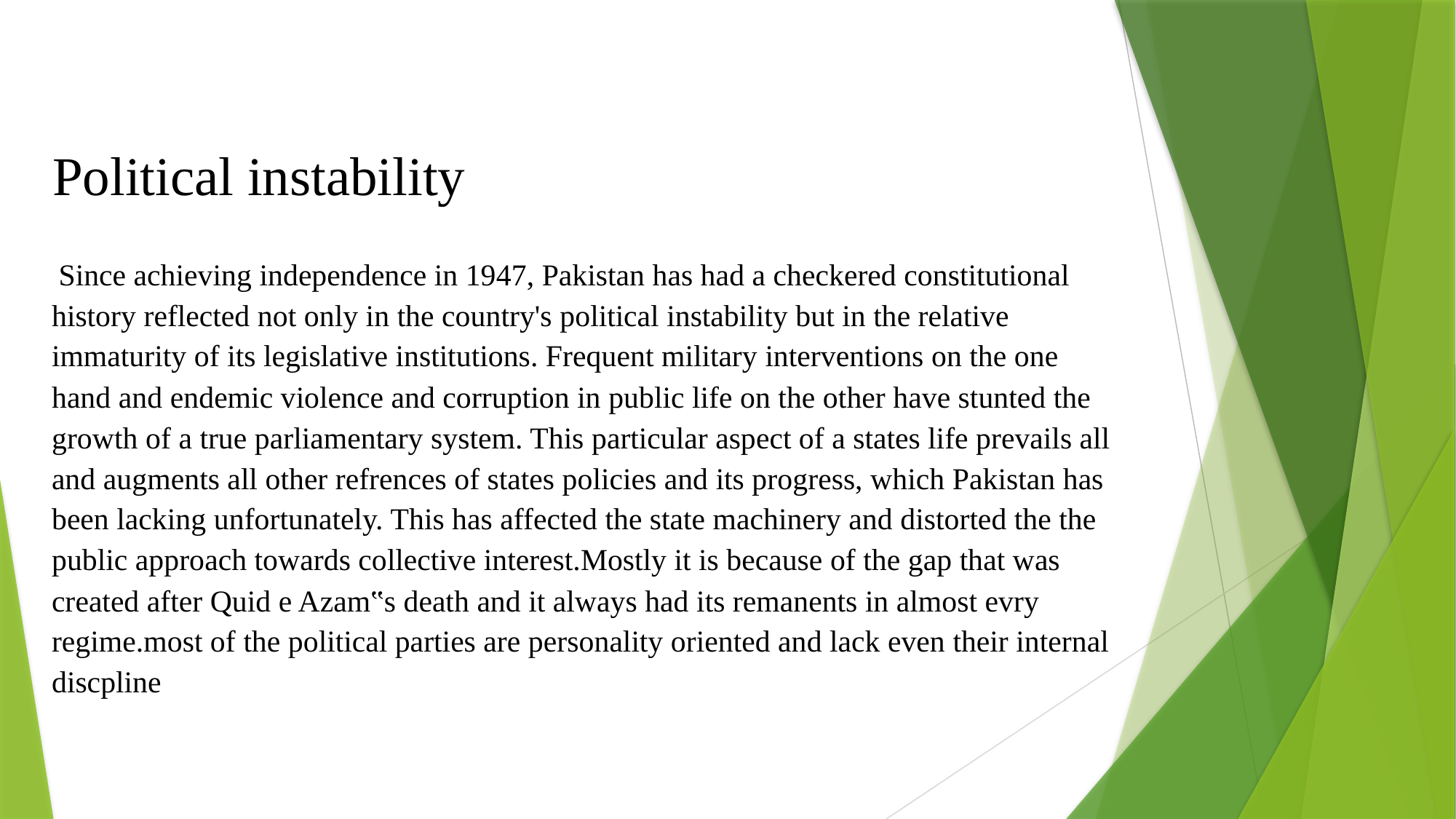

Political instability

 Since achieving independence in 1947, Pakistan has had a checkered constitutional history reflected not only in the country's political instability but in the relative immaturity of its legislative institutions. Frequent military interventions on the one hand and endemic violence and corruption in public life on the other have stunted the growth of a true parliamentary system. This particular aspect of a states life prevails all and augments all other refrences of states policies and its progress, which Pakistan has been lacking unfortunately. This has affected the state machinery and distorted the the public approach towards collective interest.Mostly it is because of the gap that was created after Quid e Azam‟s death and it always had its remanents in almost evry regime.most of the political parties are personality oriented and lack even their internal discpline